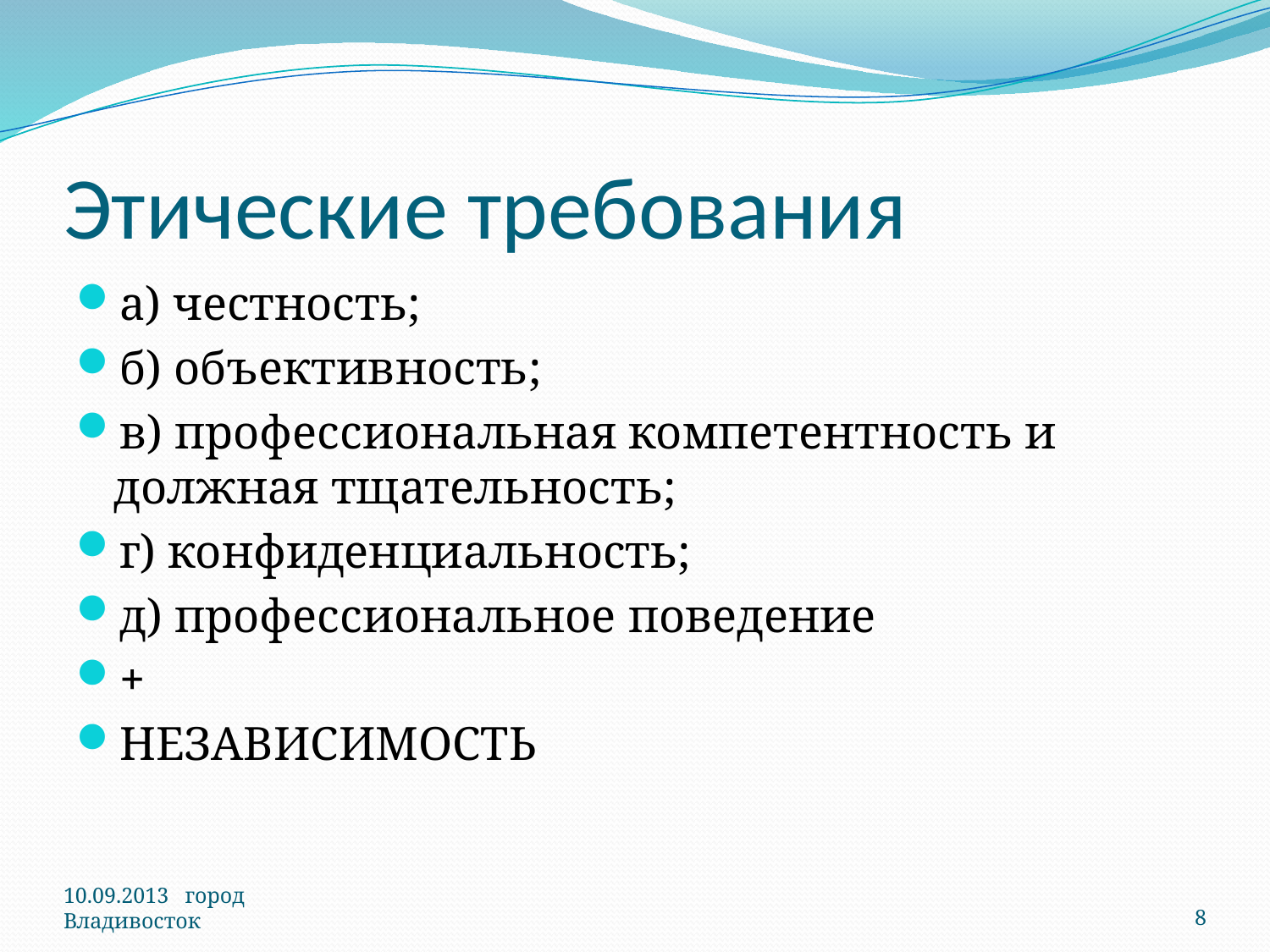

# Этические требования
а) честность;
б) объективность;
в) профессиональная компетентность и должная тщательность;
г) конфиденциальность;
д) профессиональное поведение
+
НЕЗАВИСИМОСТЬ
10.09.2013   город Владивосток

8